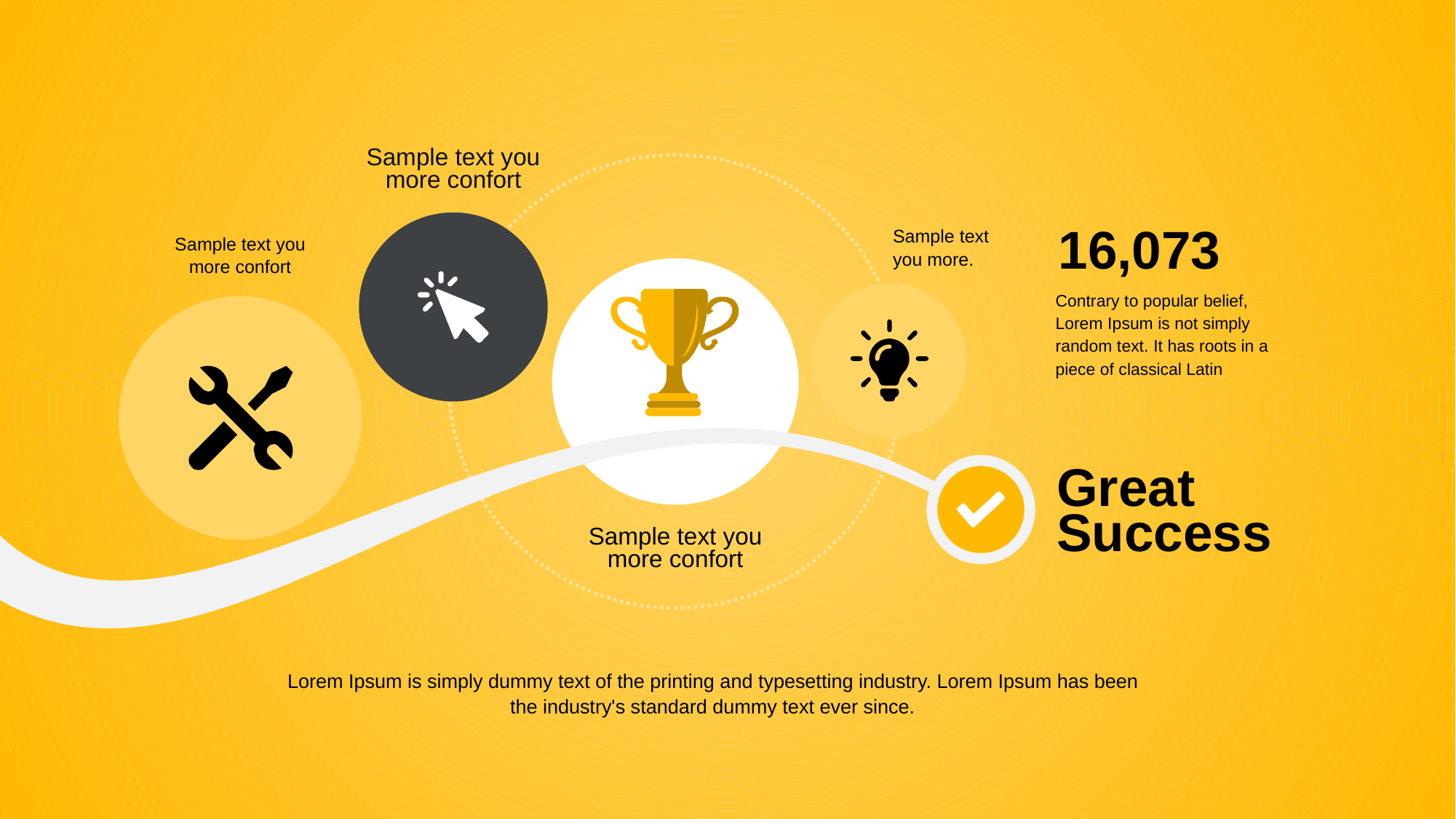

Sample text you
more confort

16,073

Sample text
you more.
Sample text you
more confort

Contrary to popular belief, Lorem Ipsum is not simply random text. It has roots in a piece of classical Latin

Great
Success

Sample text you
more confort
Lorem Ipsum is simply dummy text of the printing and typesetting industry. Lorem Ipsum has been the industry's standard dummy text ever since.
017